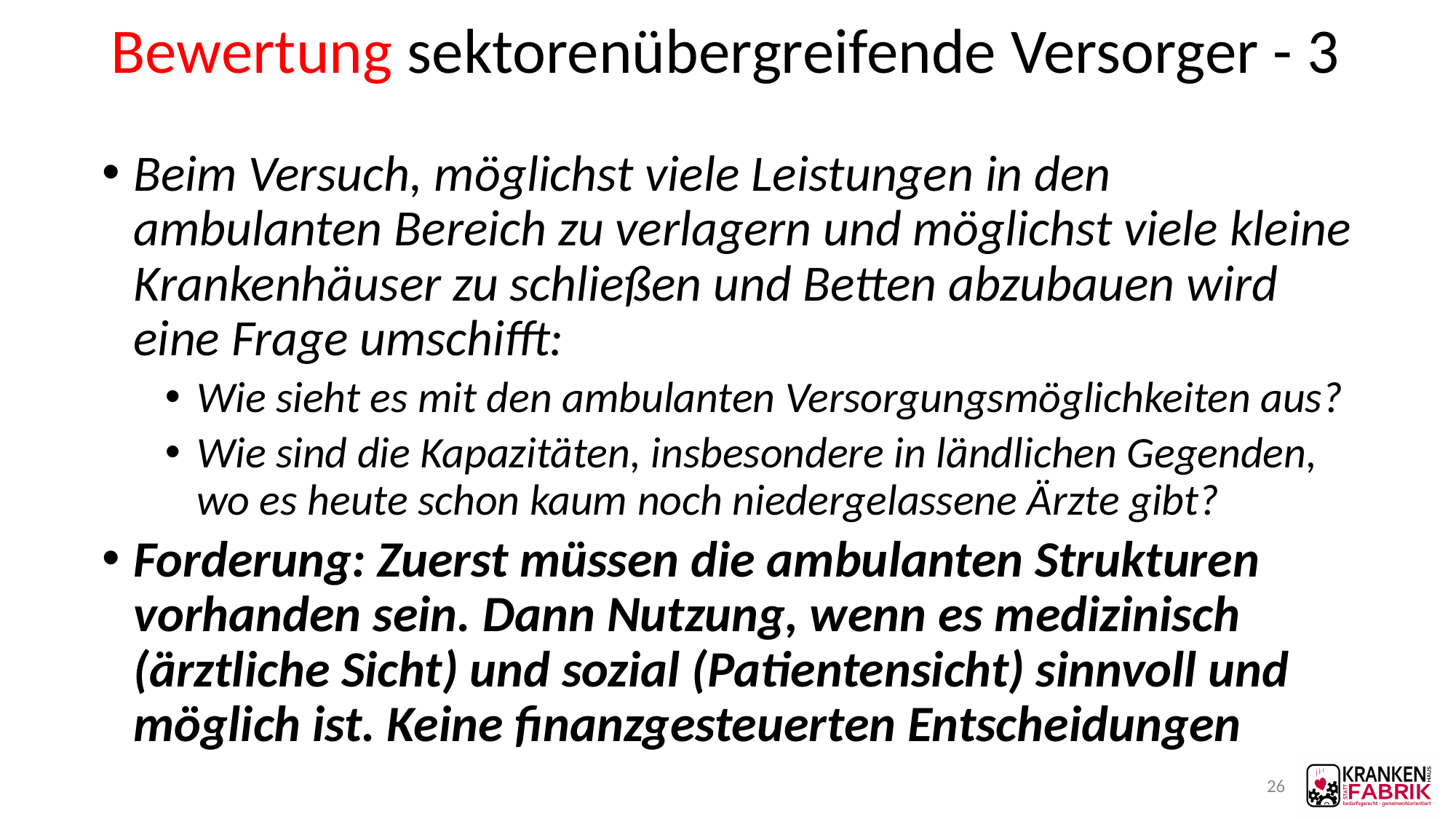

# Bewertung sektorenübergreifende Versorger - 3
Beim Versuch, möglichst viele Leistungen in den ambulanten Bereich zu verlagern und möglichst viele kleine Krankenhäuser zu schließen und Betten abzubauen wird eine Frage umschifft:
Wie sieht es mit den ambulanten Versorgungsmöglichkeiten aus?
Wie sind die Kapazitäten, insbesondere in ländlichen Gegenden, wo es heute schon kaum noch niedergelassene Ärzte gibt?
Forderung: Zuerst müssen die ambulanten Strukturen vorhanden sein. Dann Nutzung, wenn es medizinisch (ärztliche Sicht) und sozial (Patientensicht) sinnvoll und möglich ist. Keine finanzgesteuerten Entscheidungen

26